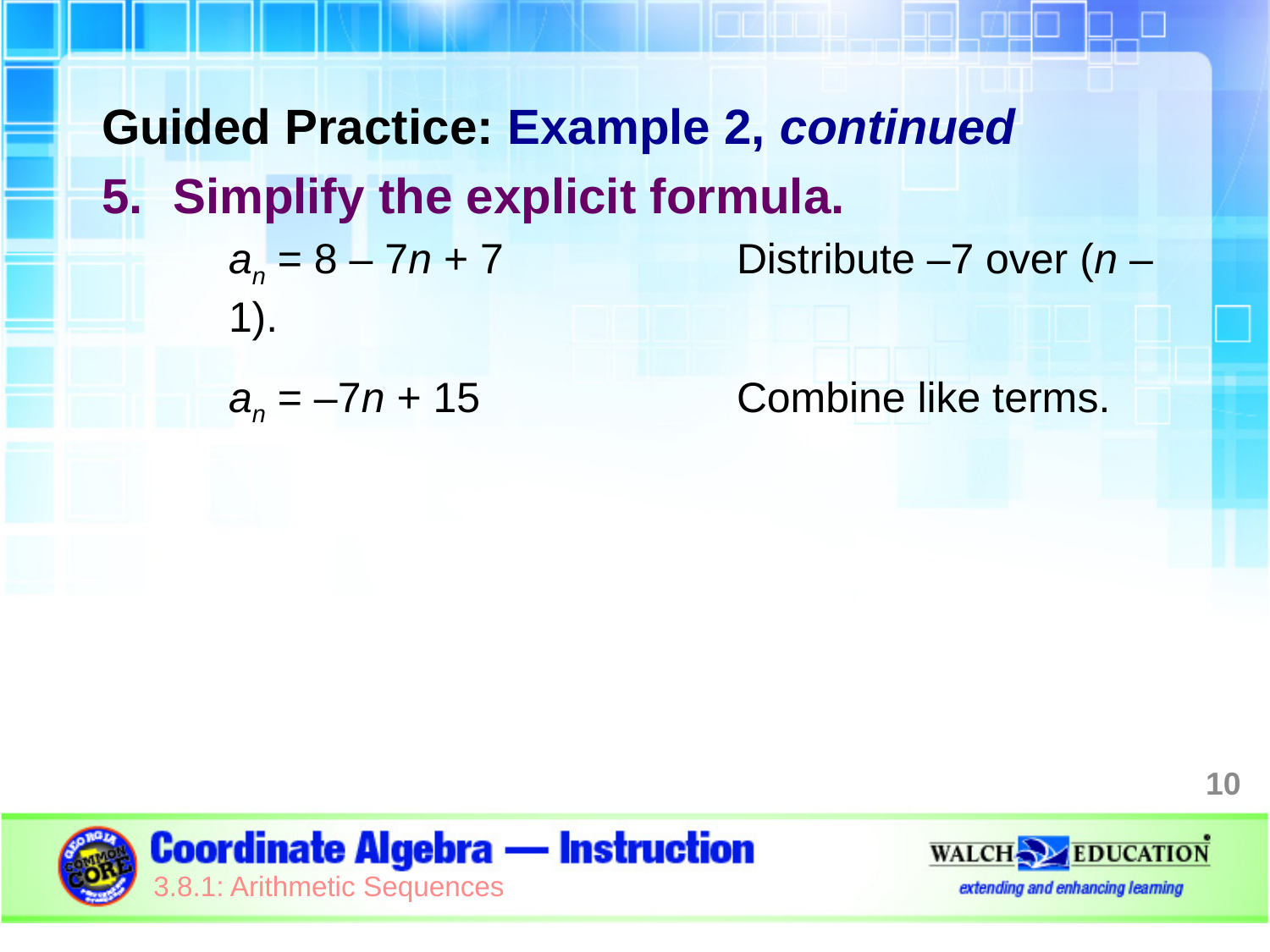

Guided Practice: Example 2, continued
Simplify the explicit formula.
an = 8 – 7n + 7 		Distribute –7 over (n – 1).
an = –7n + 15 		Combine like terms.

10
3.8.1: Arithmetic Sequences